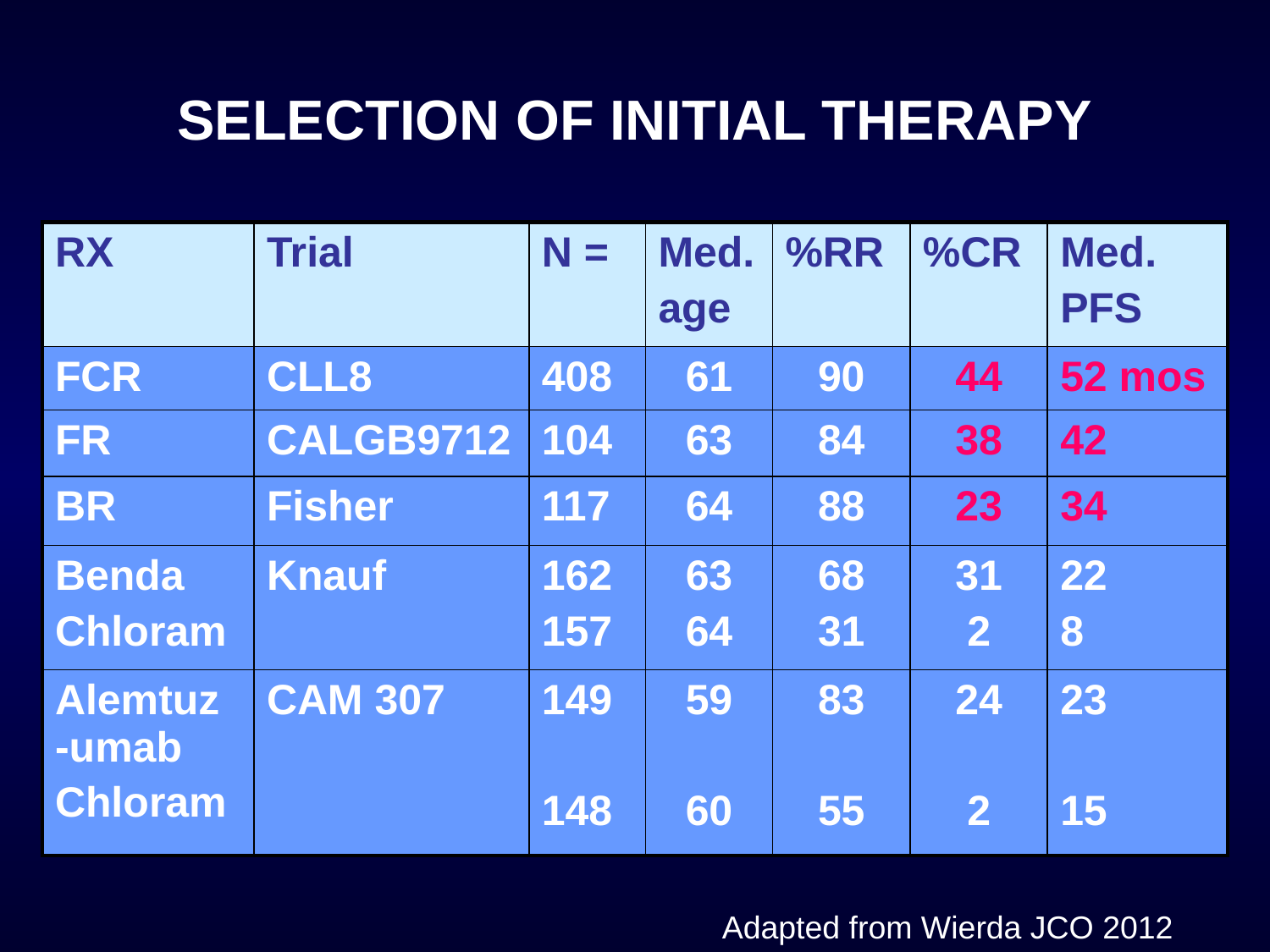

# SELECTION OF INITIAL THERAPY
| RX | Trial | N = | Med. age | %RR | %CR | Med. PFS |
| --- | --- | --- | --- | --- | --- | --- |
| FCR | CLL8 | 408 | 61 | 90 | 44 | 52 mos |
| FR | CALGB9712 | 104 | 63 | 84 | 38 | 42 |
| BR | Fisher | 117 | 64 | 88 | 23 | 34 |
| Benda Chloram | Knauf | 162 157 | 63 64 | 68 31 | 31 2 | 22 8 |
| Alemtuz -umab Chloram | CAM 307 | 149 148 | 59 60 | 83 55 | 24 2 | 23 15 |
Adapted from Wierda JCO 2012